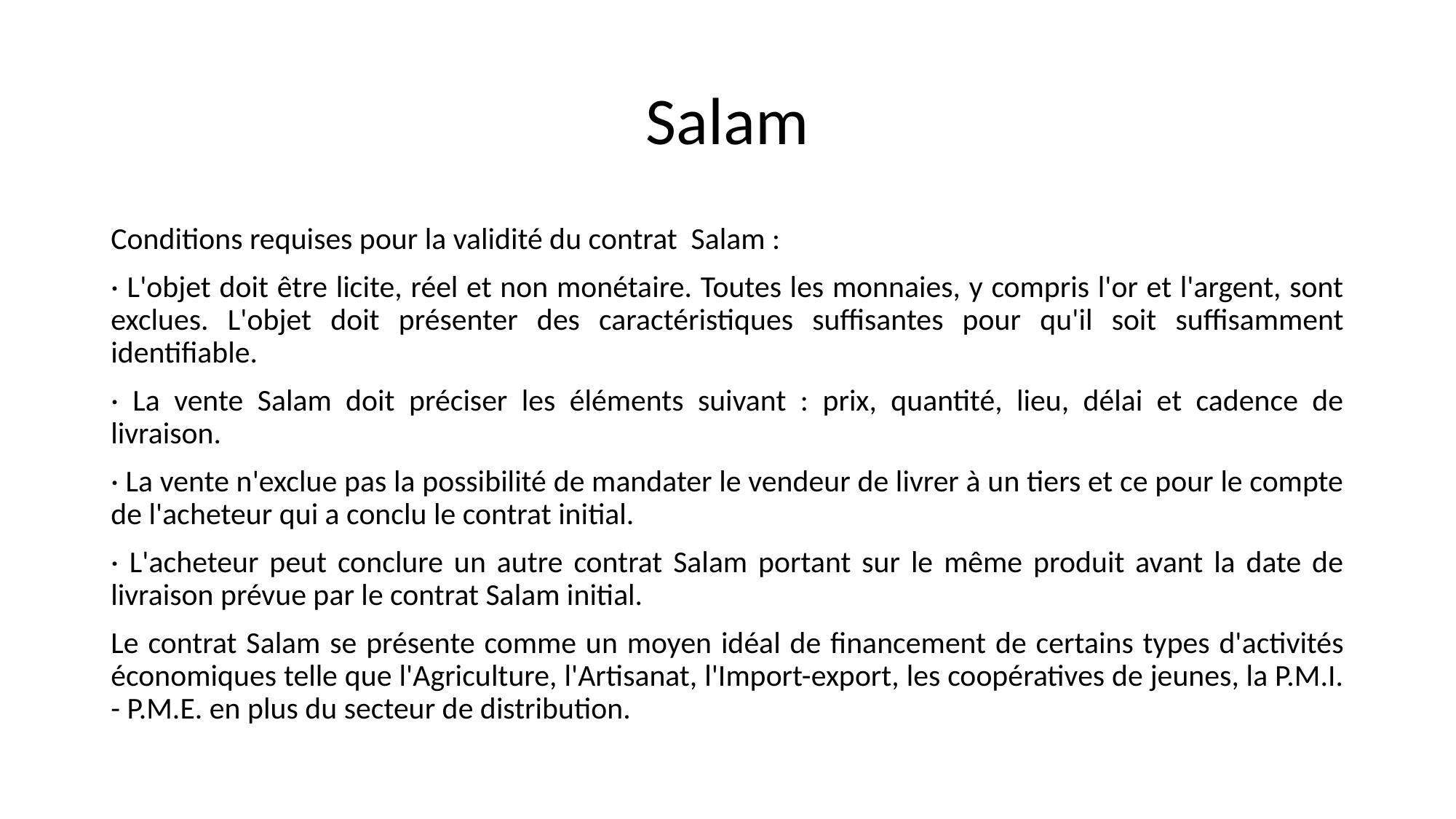

# Salam
Conditions requises pour la validité du contrat  Salam :
· L'objet doit être licite, réel et non monétaire. Toutes les monnaies, y compris l'or et l'argent, sont exclues. L'objet doit présenter des caractéristiques suffisantes pour qu'il soit suffisamment identifiable.
· La vente Salam doit préciser les éléments suivant : prix, quantité, lieu, délai et cadence de livraison.
· La vente n'exclue pas la possibilité de mandater le vendeur de livrer à un tiers et ce pour le compte de l'acheteur qui a conclu le contrat initial.
· L'acheteur peut conclure un autre contrat Salam portant sur le même produit avant la date de livraison prévue par le contrat Salam initial.
Le contrat Salam se présente comme un moyen idéal de financement de certains types d'activités économiques telle que l'Agriculture, l'Artisanat, l'Import-export, les coopératives de jeunes, la P.M.I. - P.M.E. en plus du secteur de distribution.